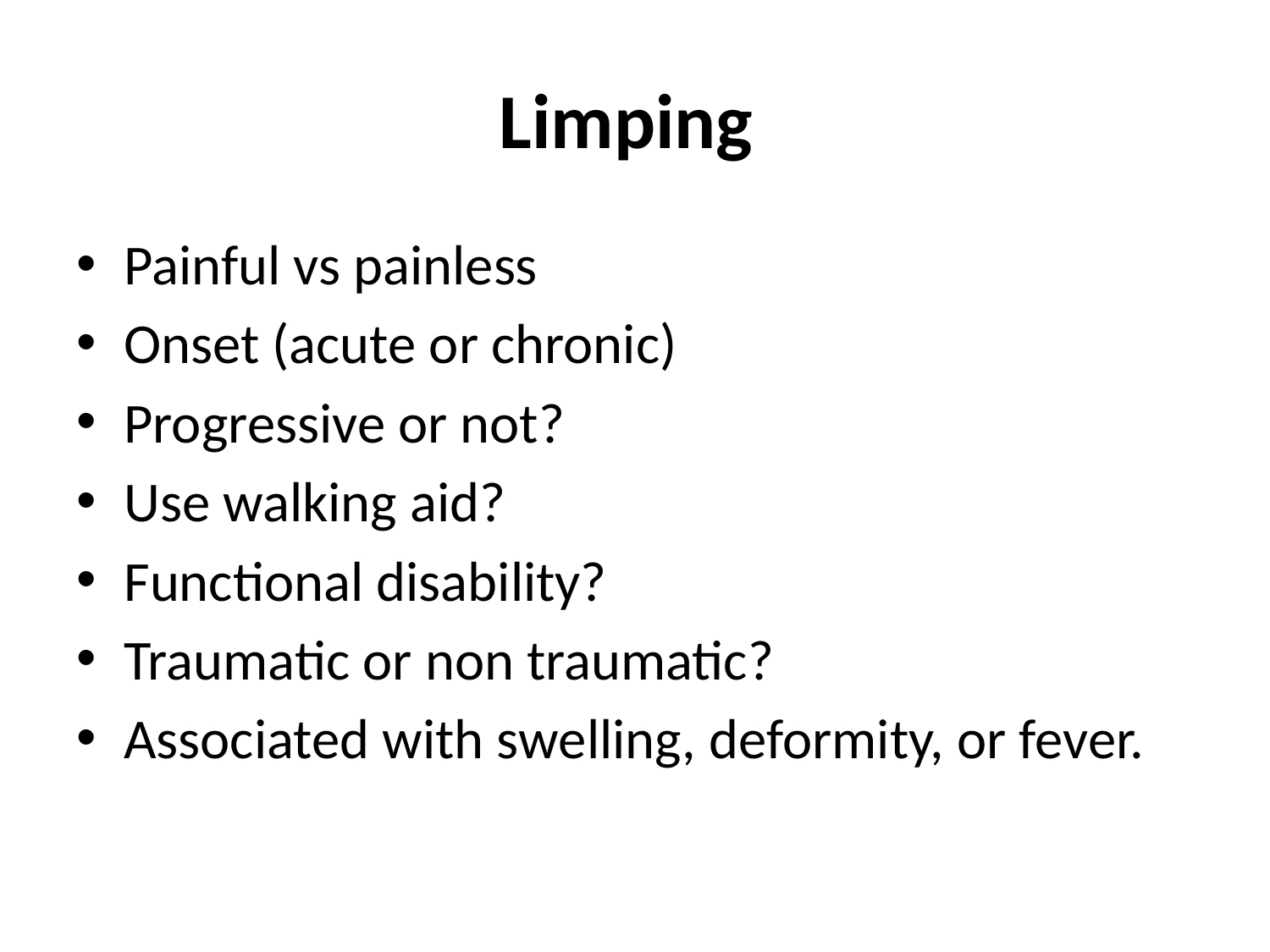

# Limping
Painful vs painless
Onset (acute or chronic)
Progressive or not?
Use walking aid?
Functional disability?
Traumatic or non traumatic?
Associated with swelling, deformity, or fever.